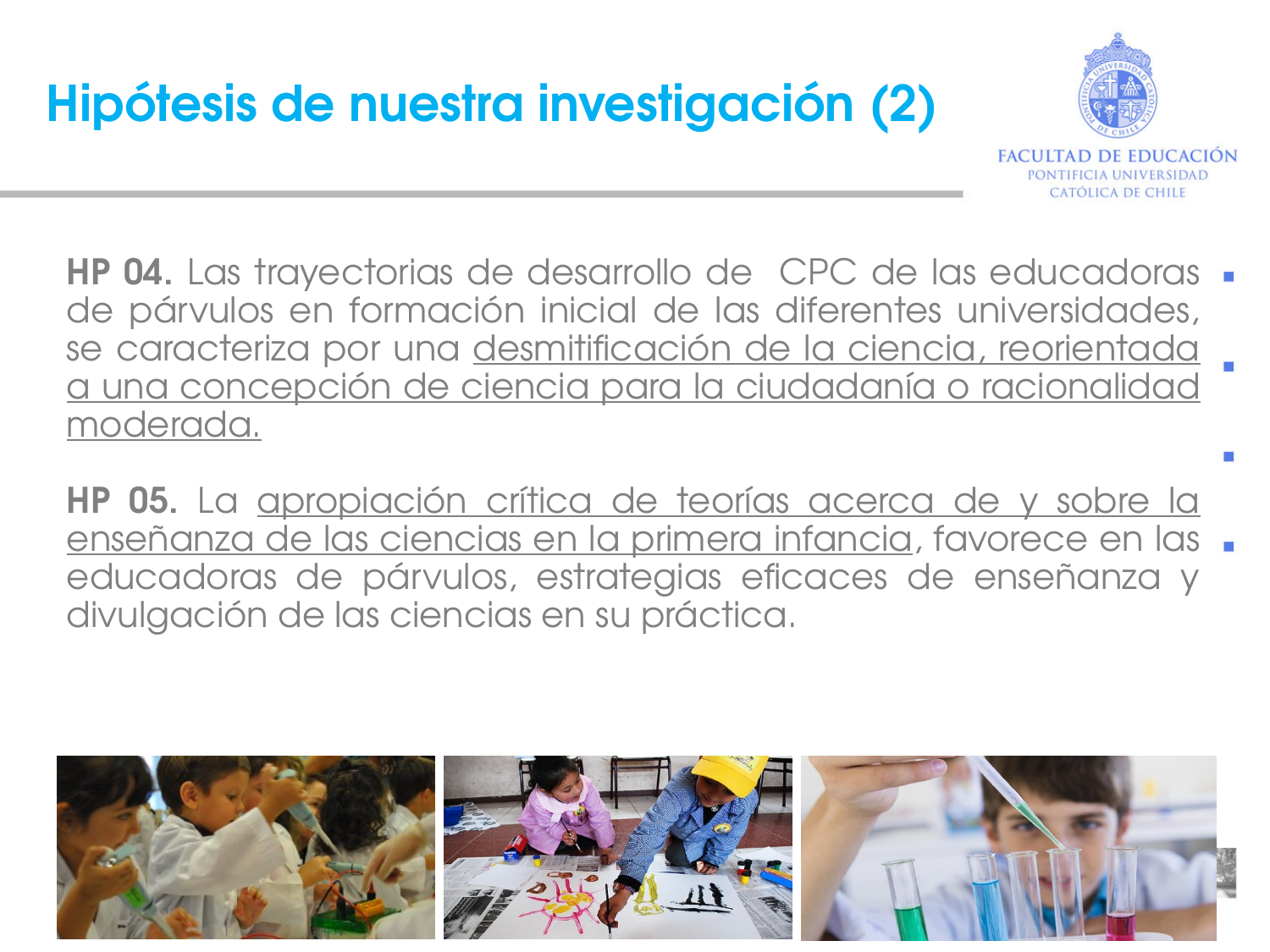

Hipótesis de nuestra investigación (2)

HP 04. Las trayectorias de desarrollo de  CPC de las educadoras de párvulos en formación inicial de las diferentes universidades, se caracteriza por una desmitificación de la ciencia, reorientada a una concepción de ciencia para la ciudadanía o racionalidad moderada.

HP 05. La apropiación crítica de teorías acerca de y sobre la enseñanza de las ciencias en la primera infancia, favorece en las educadoras de párvulos, estrategias eficaces de enseñanza y divulgación de las ciencias en su práctica.